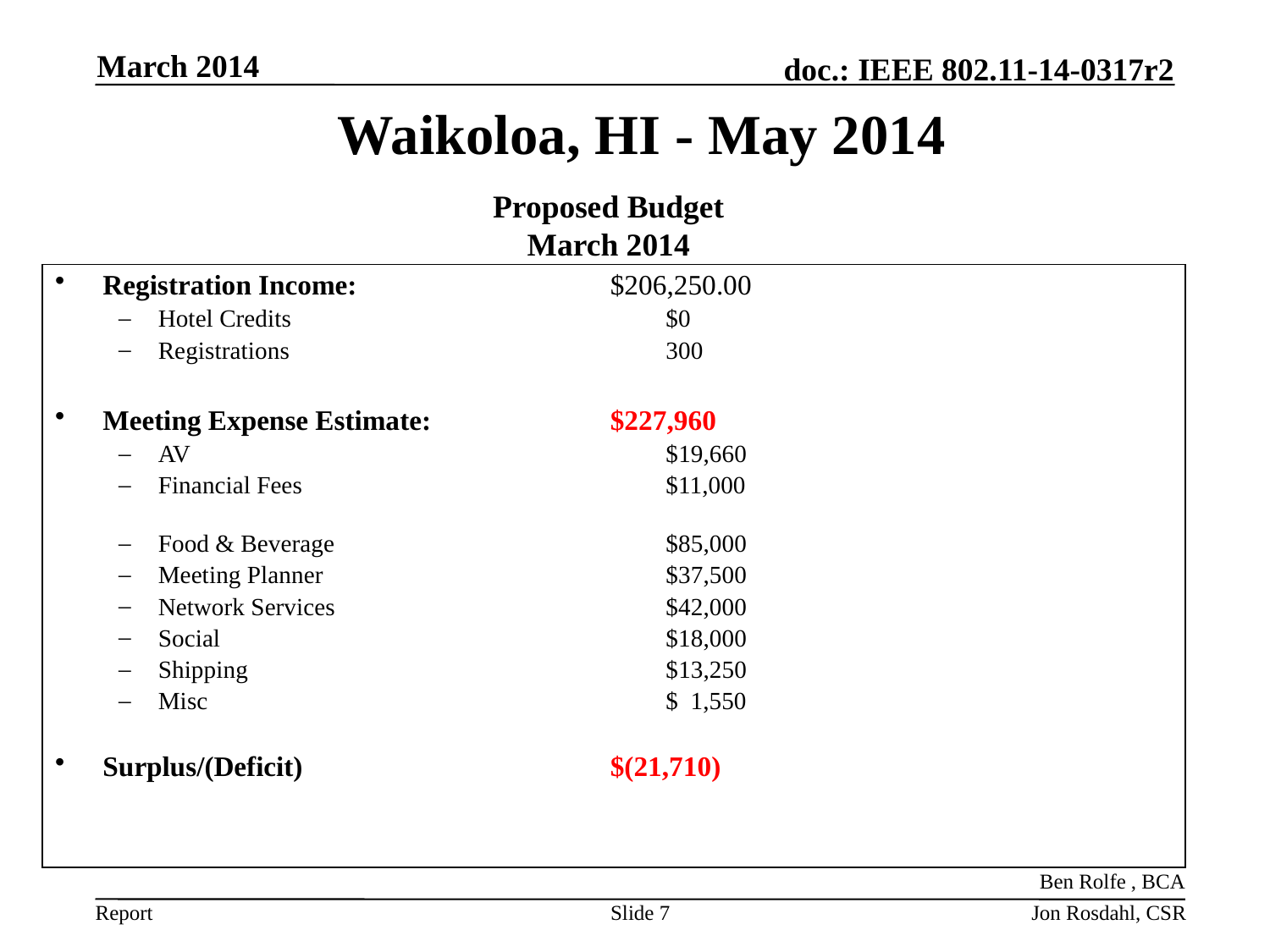

March 2014
# Waikoloa, HI - May 2014
Proposed Budget March 2014
Registration Income:                	$206,250.00
Hotel Credits	$0
Registrations	300

Meeting Expense Estimate:      	$227,960
AV	$19,660
Financial Fees	$11,000
Food & Beverage	$85,000
Meeting Planner	$37,500
Network Services	$42,000
Social	$18,000
Shipping 	$13,250
Misc	$  1,550

Surplus/(Deficit)	$(21,710)

Ben Rolfe , BCA
Slide 7
Jon Rosdahl, CSR